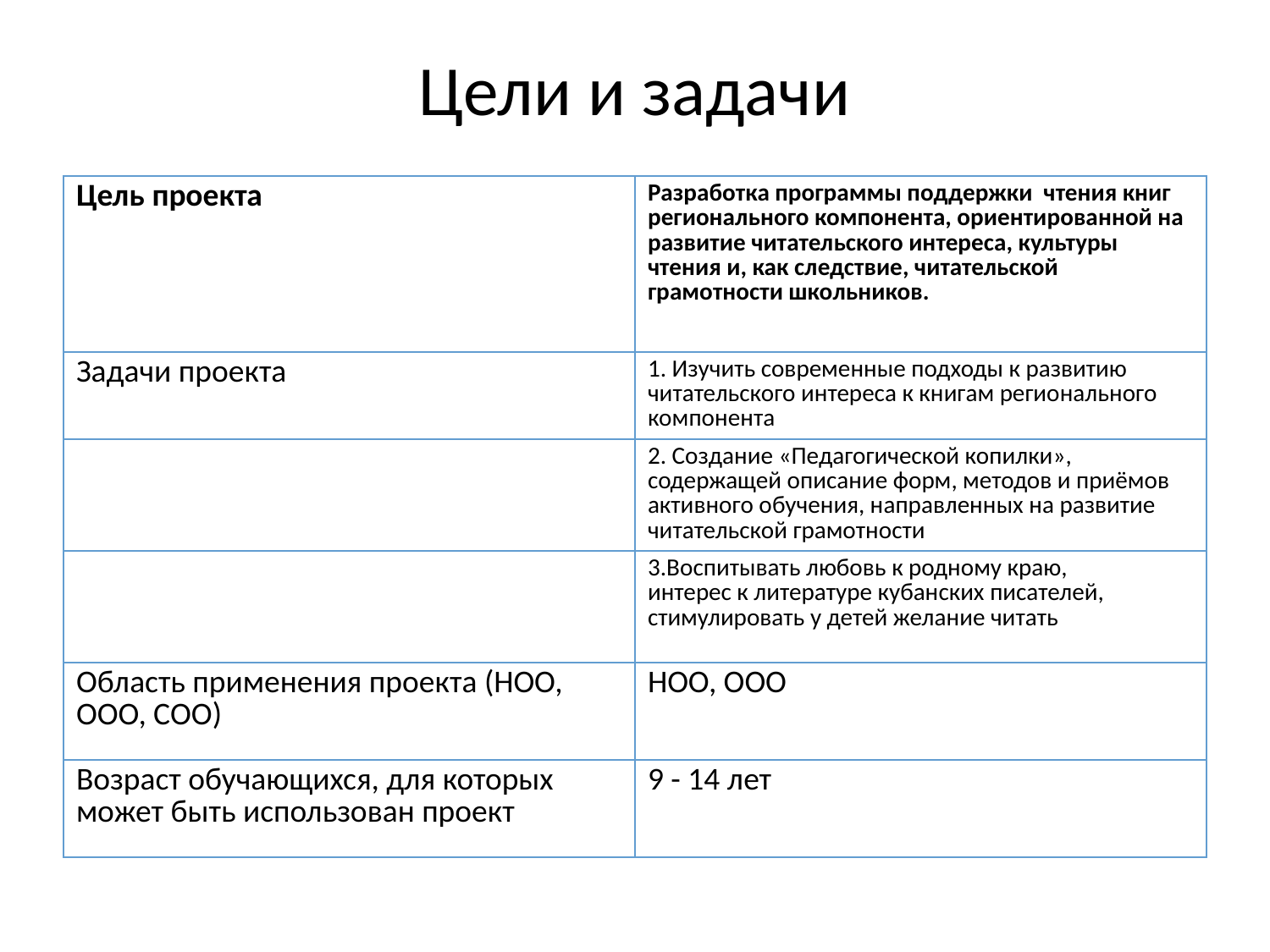

# Цели и задачи
| Цель проекта | Разработка программы поддержки чтения книг регионального компонента, ориентированной на развитие читательского интереса, культуры чтения и, как следствие, читательской грамотности школьников. |
| --- | --- |
| Задачи проекта | 1. Изучить современные подходы к развитию читательского интереса к книгам регионального компонента |
|  | 2. Создание «Педагогической копилки», содержащей описание форм, методов и приёмов активного обучения, направленных на развитие читательской грамотности |
|  | 3.Воспитывать любовь к родному краю, интерес к литературе кубанских писателей, стимулировать у детей желание читать |
| Область применения проекта (НОО, ООО, СОО) | НОО, ООО |
| Возраст обучающихся, для которых может быть использован проект | 9 - 14 лет |